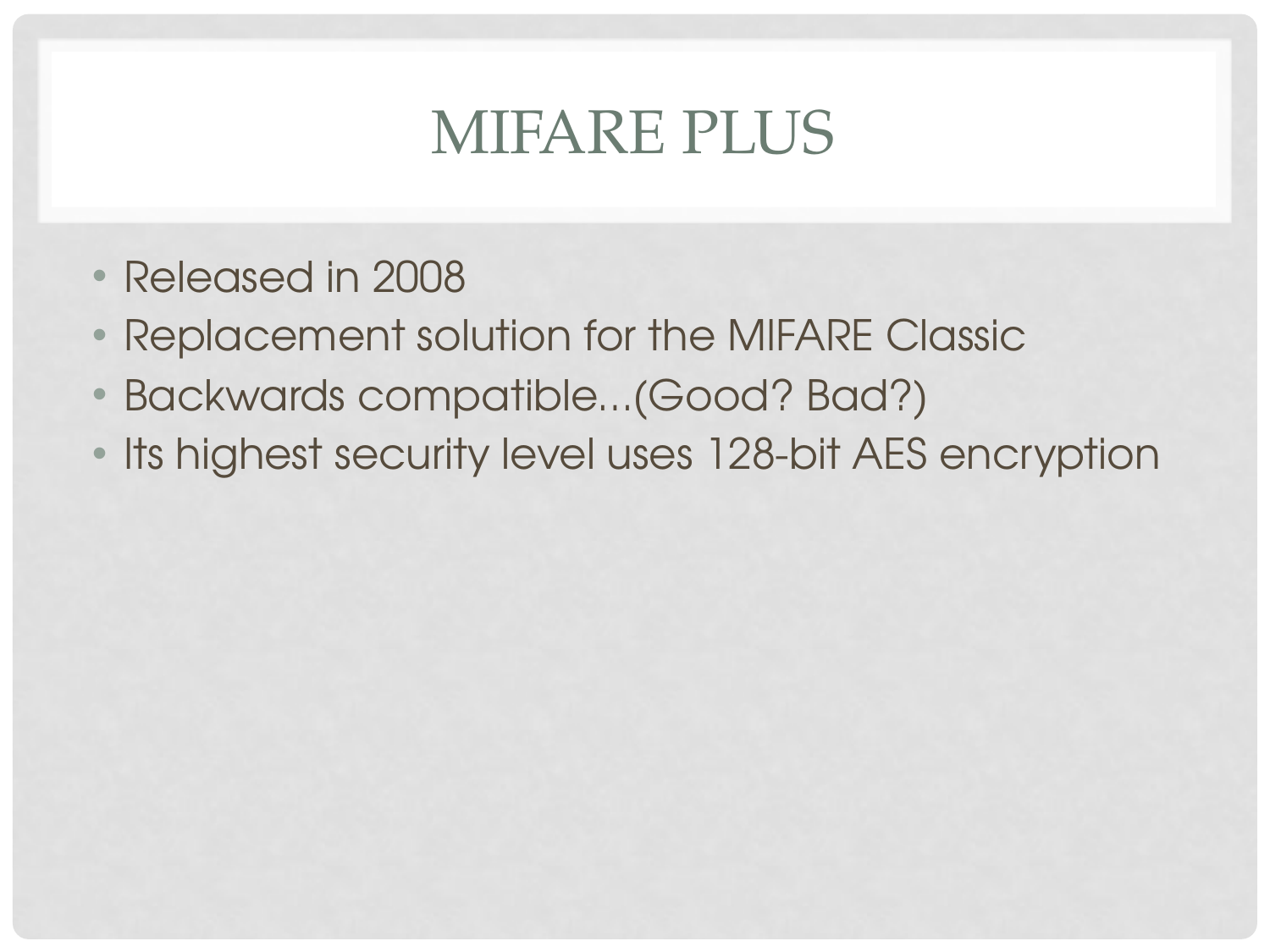

# MIFARE Plus
Released in 2008
Replacement solution for the MIFARE Classic
Backwards compatible…(Good? Bad?)
Its highest security level uses 128-bit AES encryption